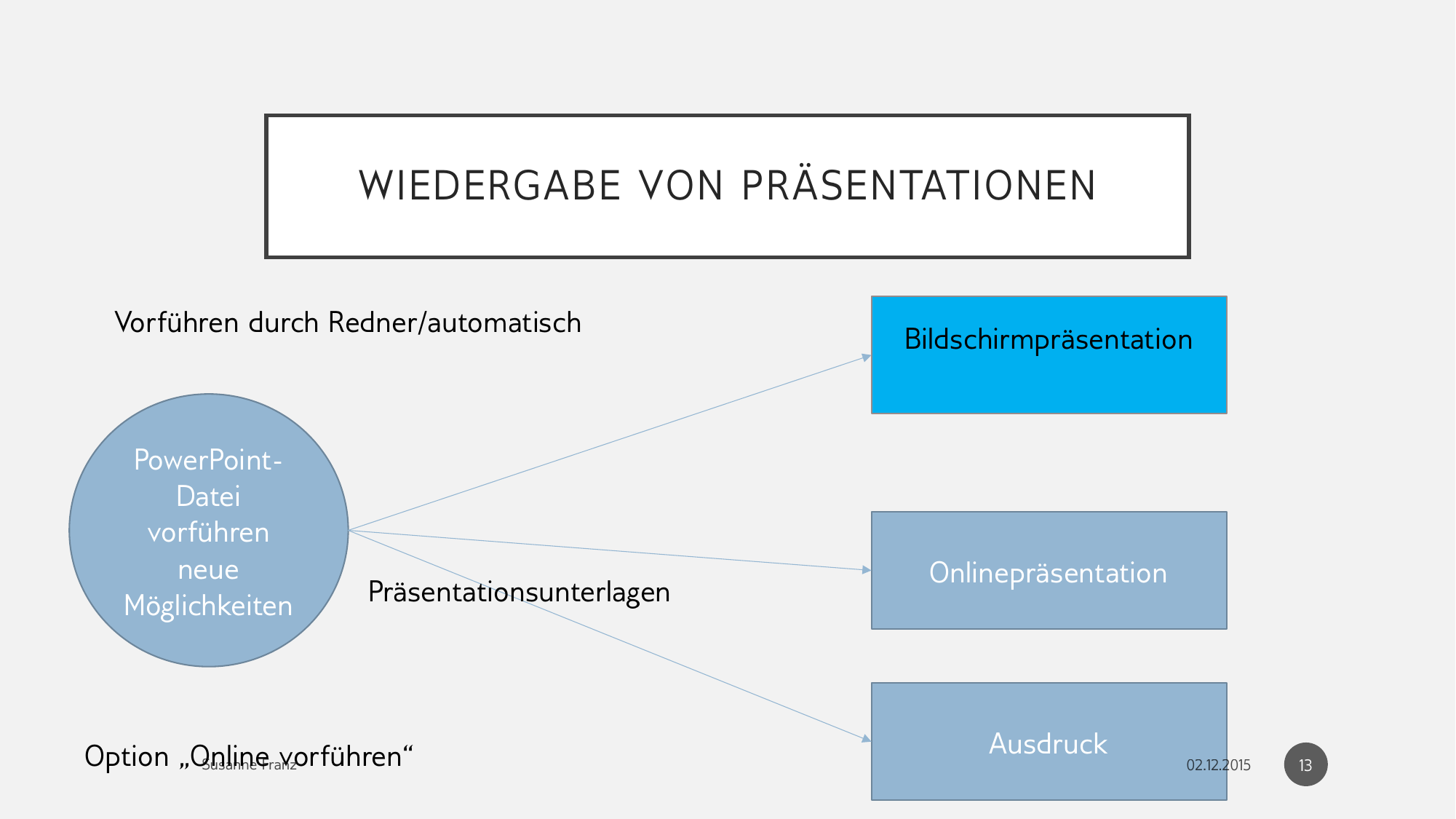

# Wiedergabe von Präsentationen
Vorführen durch Redner/automatisch
Bildschirmpräsentation

PowerPoint-Datei vorführen neue Möglichkeiten
Onlinepräsentation
Präsentationsunterlagen
Ausdruck
Option „Online vorführen“
13
Susanne Franz
02.12.2015